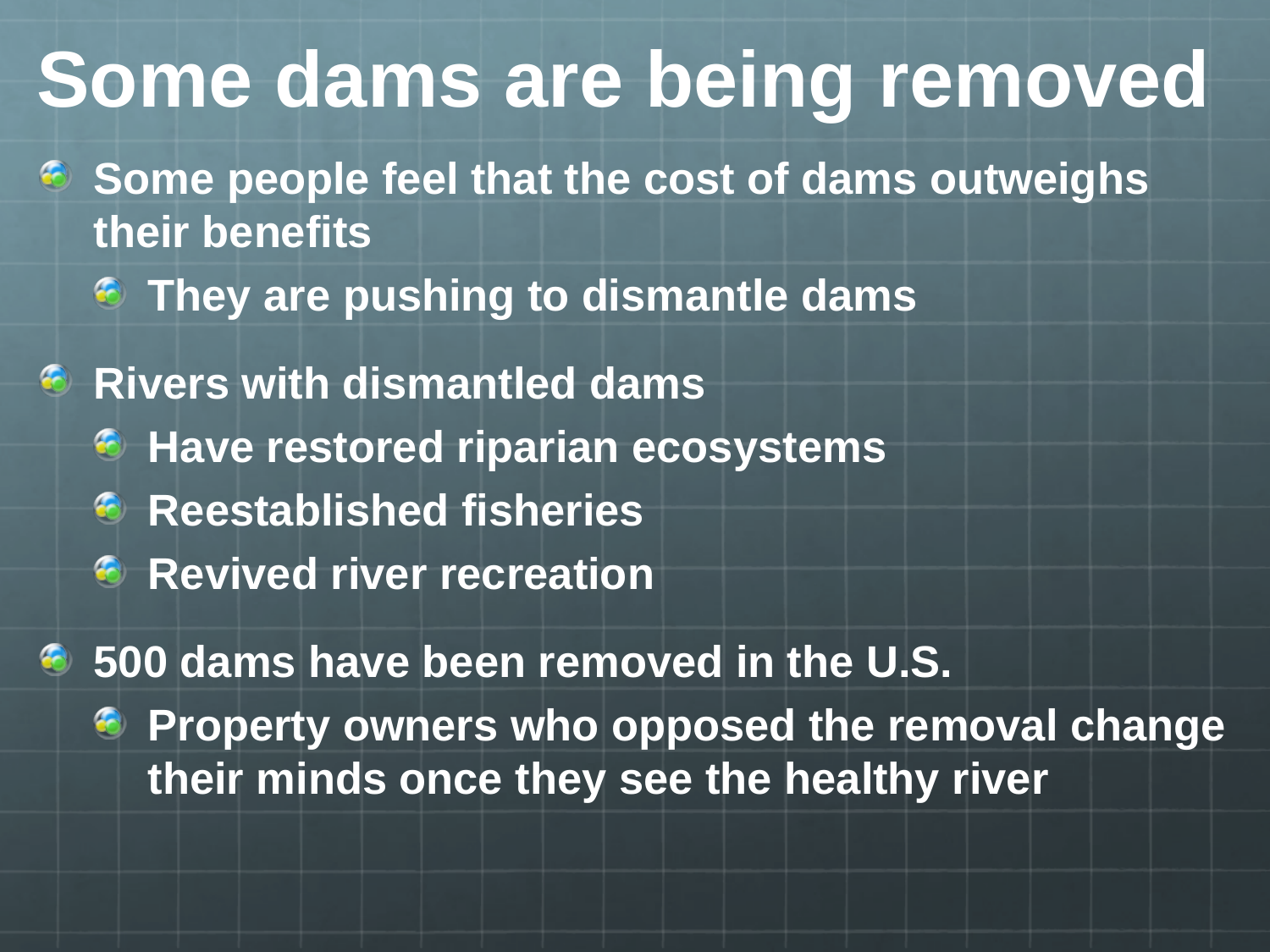

# Some dams are being removed
Some people feel that the cost of dams outweighs their benefits
They are pushing to dismantle dams
Rivers with dismantled dams
Have restored riparian ecosystems
Reestablished fisheries
Revived river recreation
500 dams have been removed in the U.S.
Property owners who opposed the removal change their minds once they see the healthy river